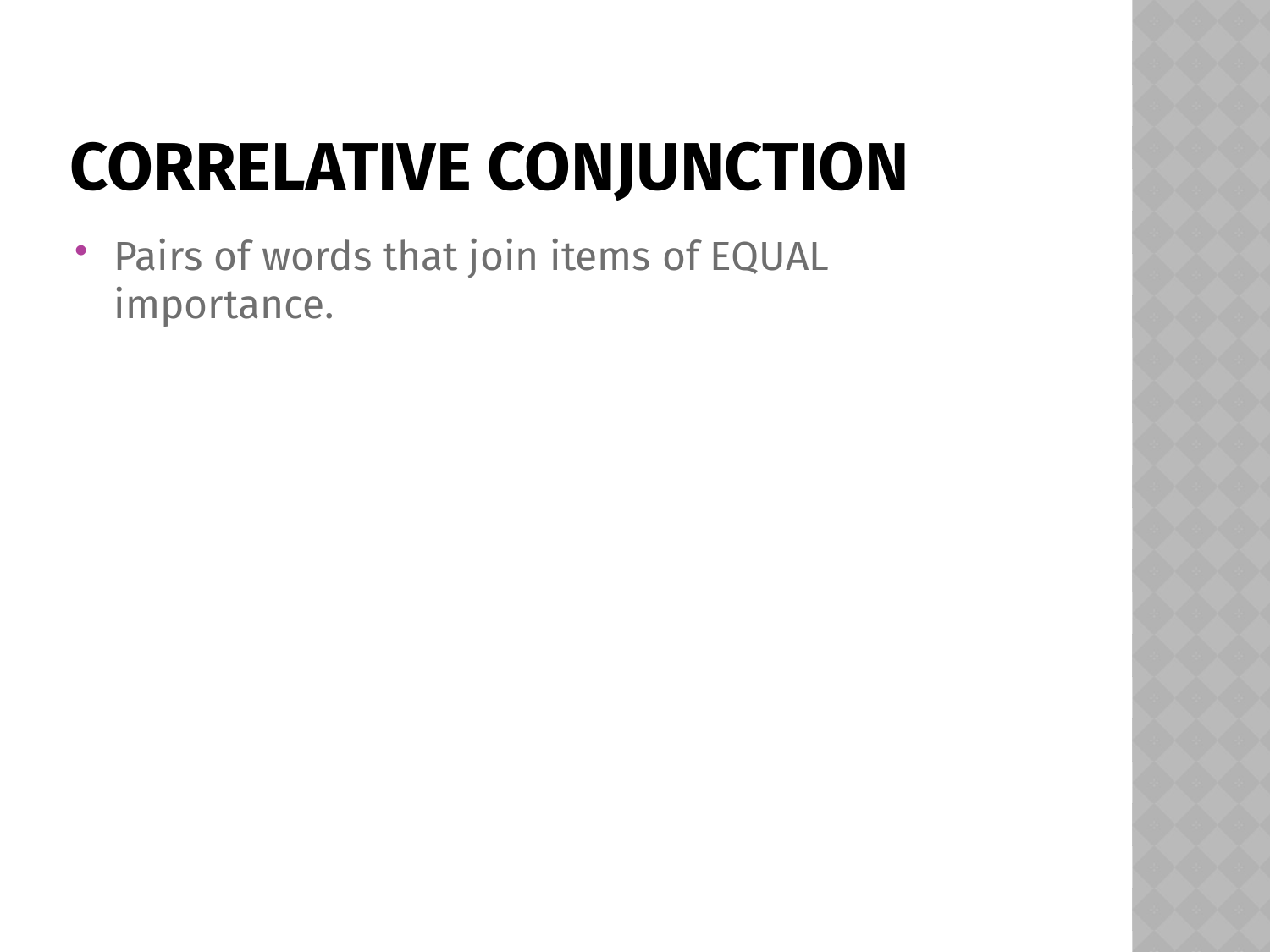

# Correlative conjunction
Pairs of words that join items of EQUAL importance.